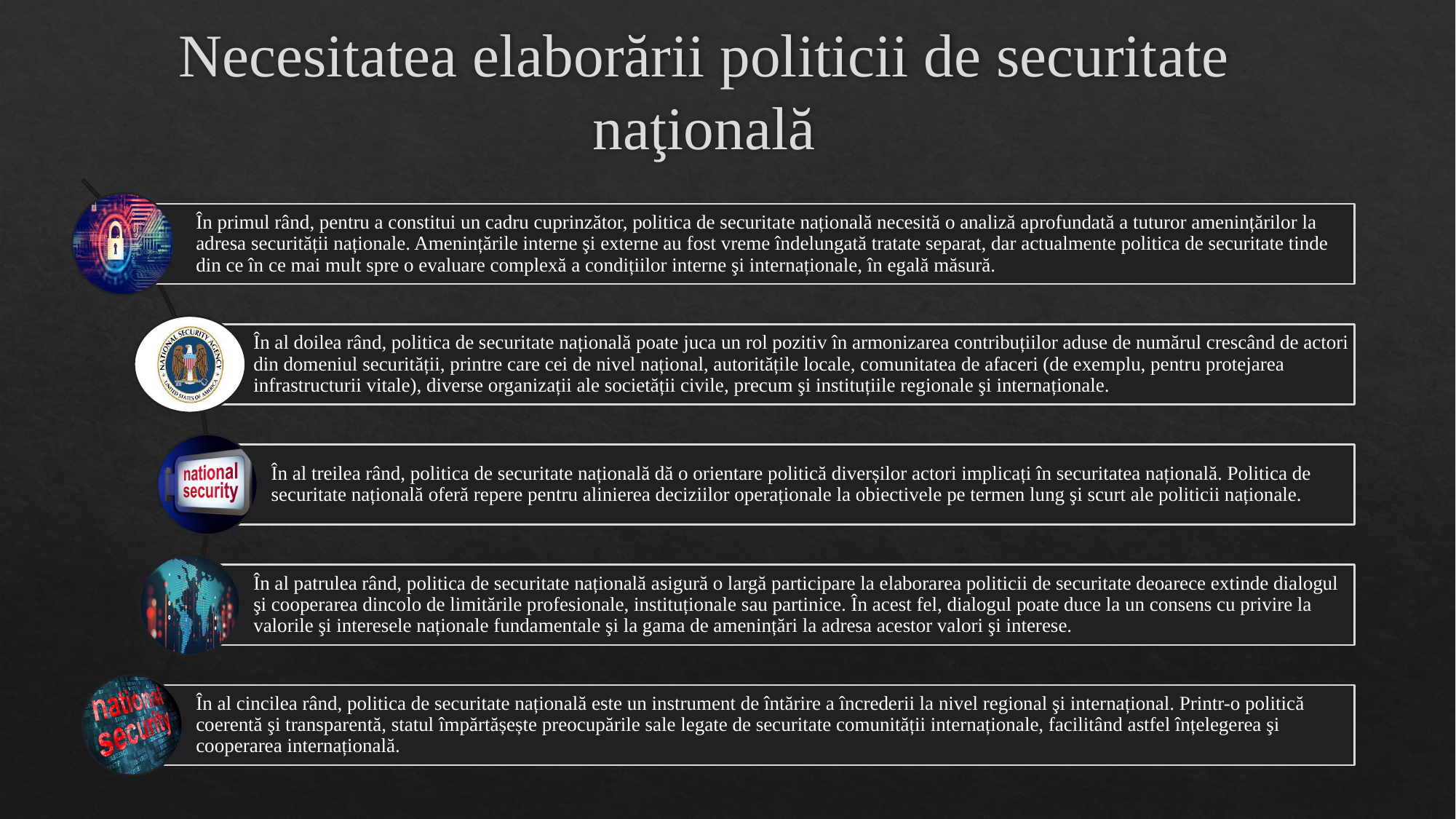

# Necesitatea elaborării politicii de securitate naţională
În primul rând, pentru a constitui un cadru cuprinzător, politica de securitate națională necesită o analiză aprofundată a tuturor amenințărilor la adresa securității naționale. Amenințările interne şi externe au fost vreme îndelungată tratate separat, dar actualmente politica de securitate tinde din ce în ce mai mult spre o evaluare complexă a condițiilor interne şi internaționale, în egală măsură.
În al doilea rând, politica de securitate națională poate juca un rol pozitiv în armonizarea contribuțiilor aduse de numărul crescând de actori din domeniul securității, printre care cei de nivel național, autoritățile locale, comunitatea de afaceri (de exemplu, pentru protejarea infrastructurii vitale), diverse organizații ale societății civile, precum şi instituțiile regionale şi internaționale.
În al treilea rând, politica de securitate națională dă o orientare politică diverșilor actori implicați în securitatea națională. Politica de securitate națională oferă repere pentru alinierea deciziilor operaționale la obiectivele pe termen lung şi scurt ale politicii naționale.
În al patrulea rând, politica de securitate națională asigură o largă participare la elaborarea politicii de securitate deoarece extinde dialogul şi cooperarea dincolo de limitările profesionale, instituționale sau partinice. În acest fel, dialogul poate duce la un consens cu privire la valorile şi interesele naționale fundamentale şi la gama de amenințări la adresa acestor valori şi interese.
În al cincilea rând, politica de securitate națională este un instrument de întărire a încrederii la nivel regional şi internațional. Printr-o politică coerentă şi transparentă, statul împărtășește preocupările sale legate de securitate comunității internaționale, facilitând astfel înțelegerea şi cooperarea internațională.